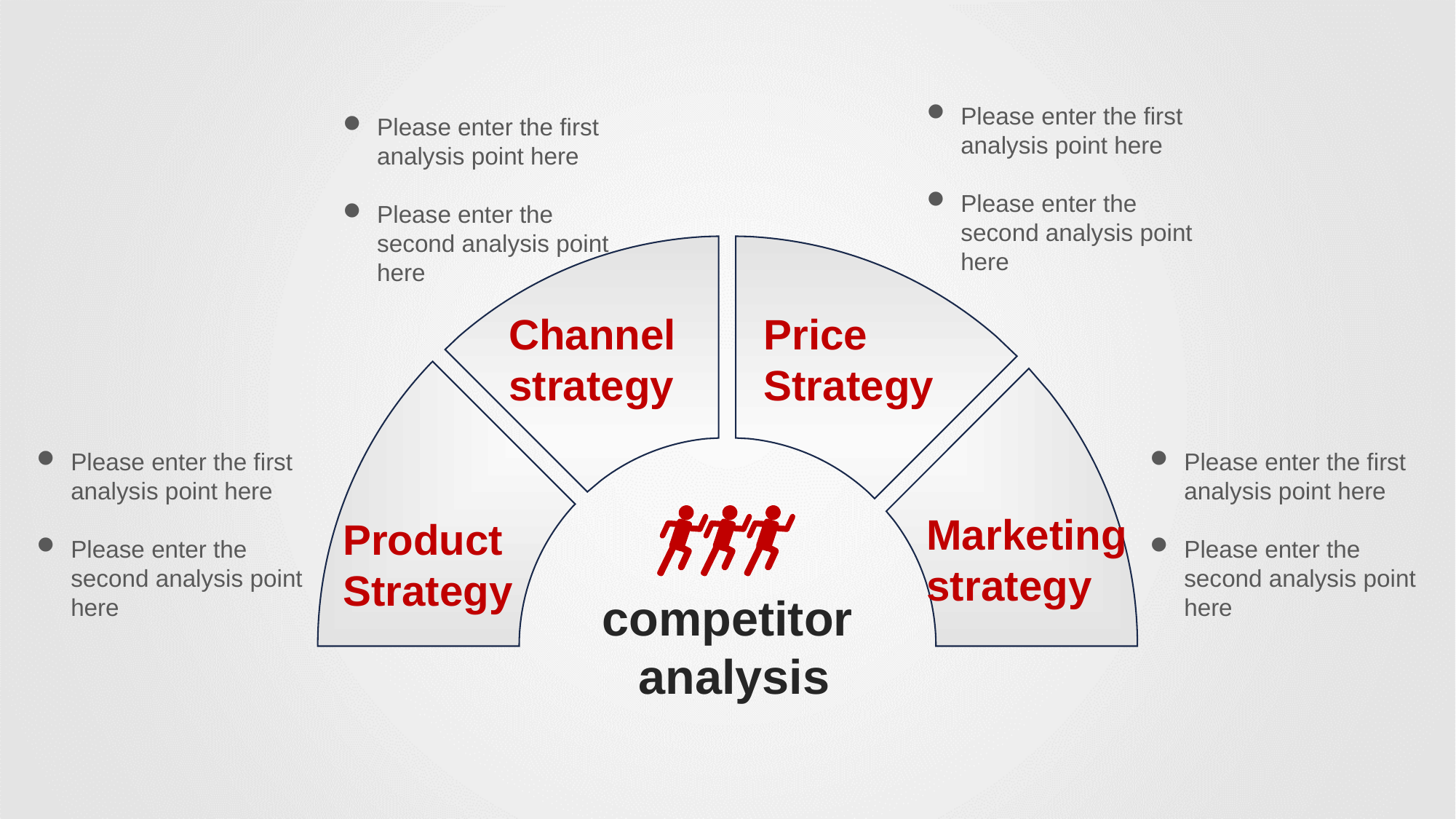

Please enter the first analysis point here

Please enter the second analysis point here
Please enter the first analysis point here

Please enter the second analysis point here

Channel strategy
Price Strategy
Please enter the first analysis point here

Please enter the second analysis point here
Please enter the first analysis point here

Please enter the second analysis point here
Marketing strategy

Product Strategy
competitor
 analysis